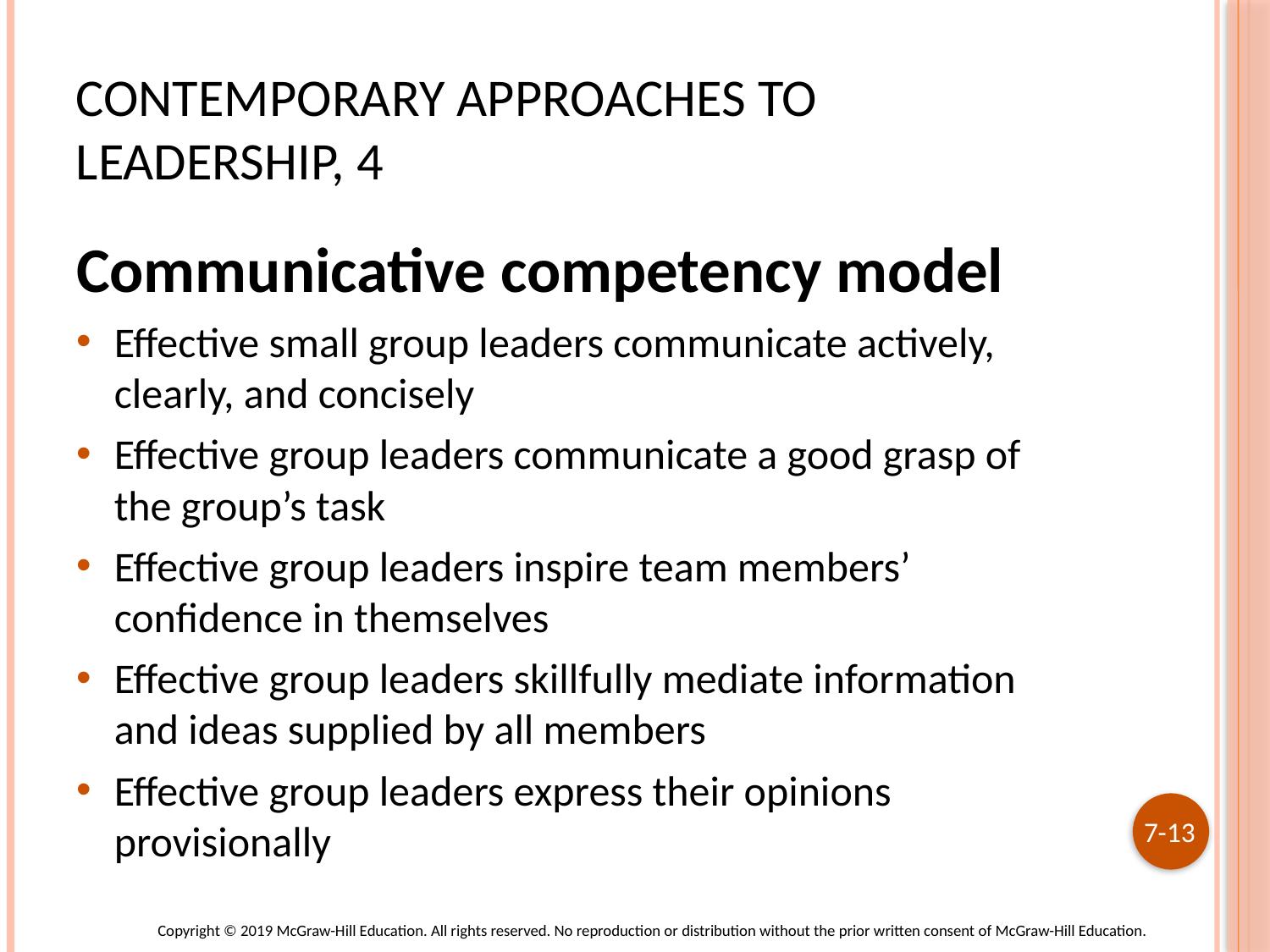

# Contemporary Approaches to Leadership, 4
Communicative competency model
Effective small group leaders communicate actively, clearly, and concisely
Effective group leaders communicate a good grasp of the group’s task
Effective group leaders inspire team members’ confidence in themselves
Effective group leaders skillfully mediate information and ideas supplied by all members
Effective group leaders express their opinions provisionally